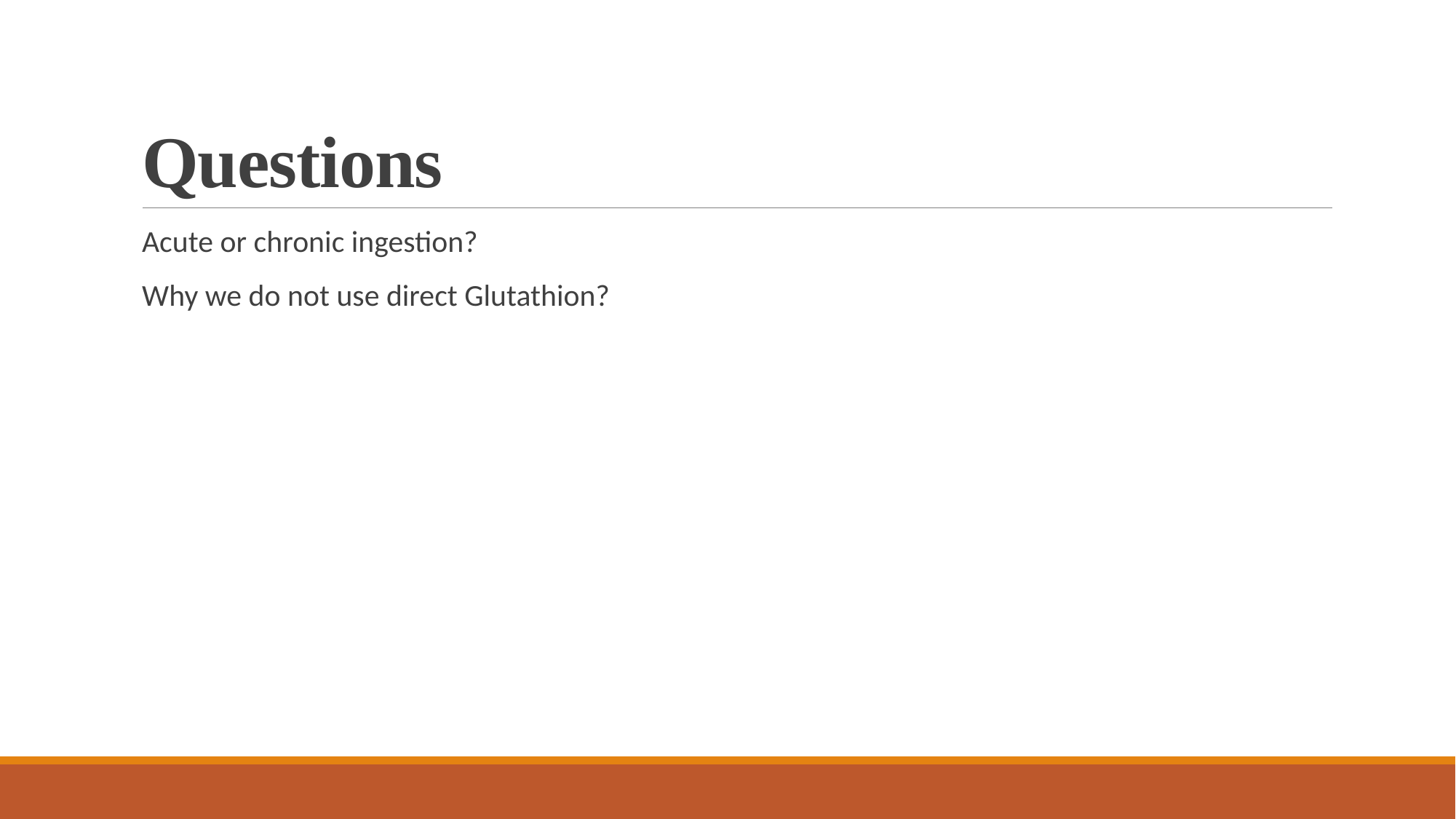

# Questions
Acute or chronic ingestion?
Why we do not use direct Glutathion?